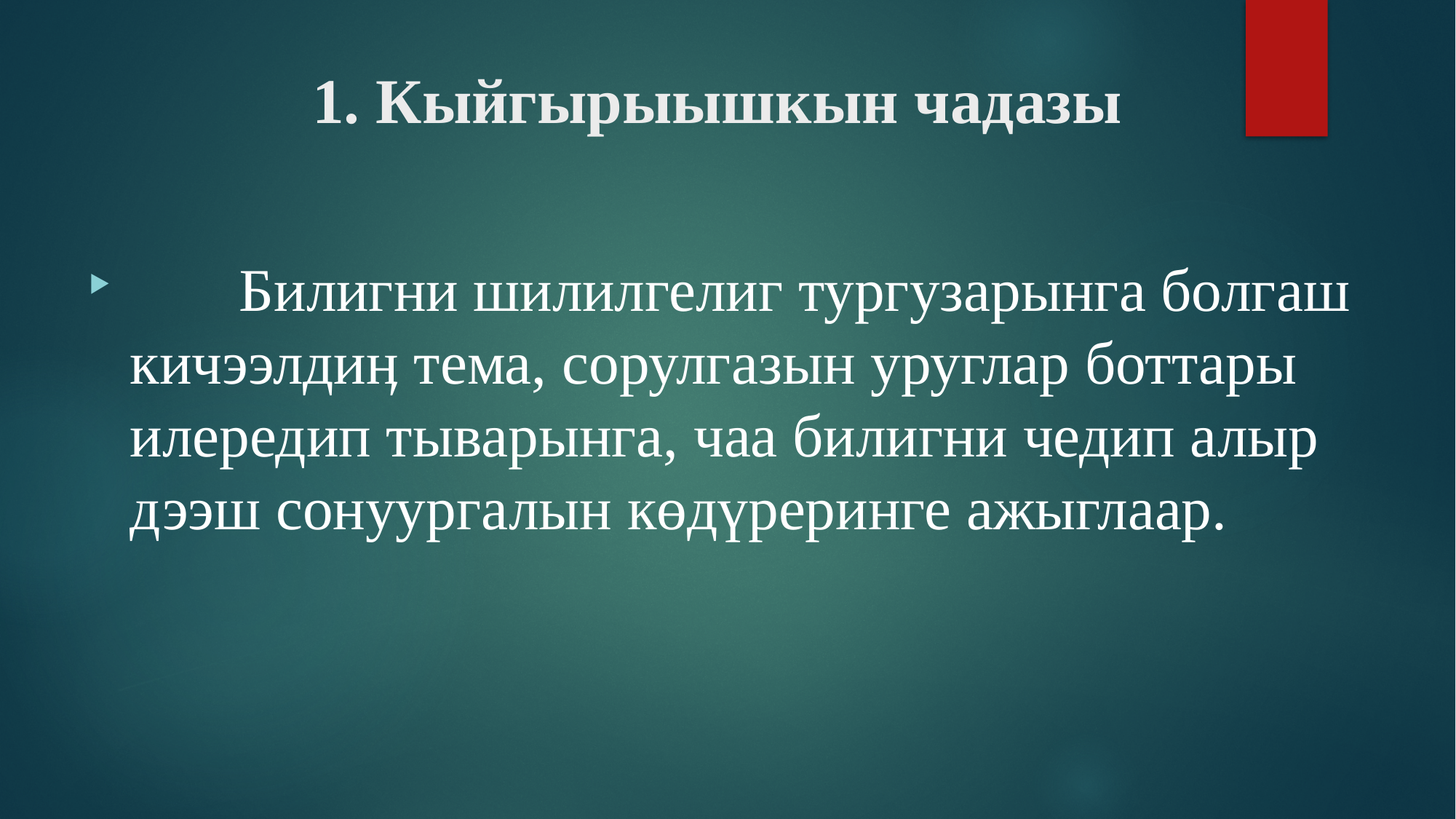

# 1. Кыйгырыышкын чадазы
	Билигни шилилгелиг тургузарынга болгаш кичээлдиӊ тема, сорулгазын уруглар боттары илередип тыварынга, чаа билигни чедип алыр дээш сонуургалын көдүреринге ажыглаар.